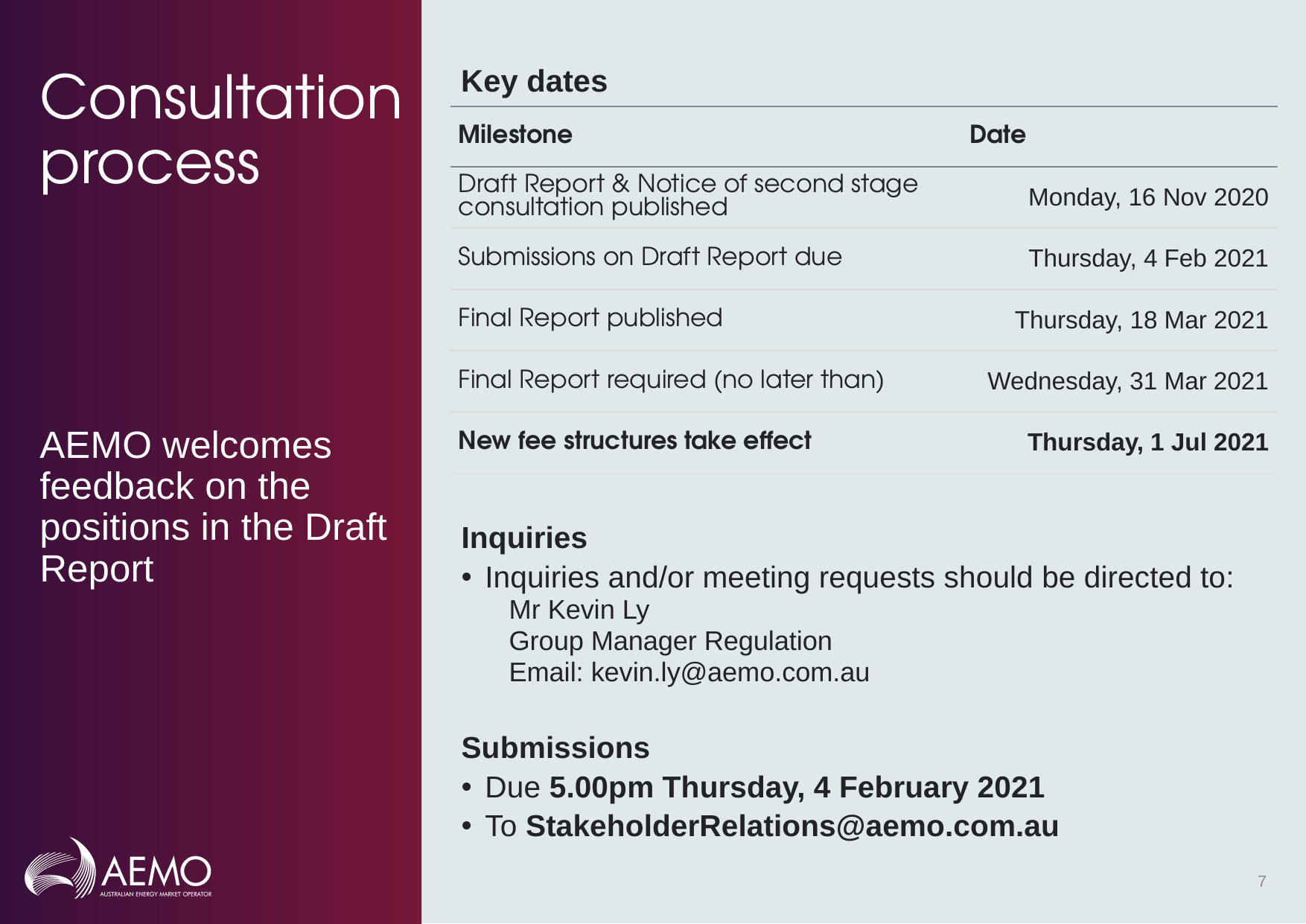

# Consultation process
Key dates
| Milestone | Date |
| --- | --- |
| Draft Report & Notice of second stage consultation published | Monday, 16 Nov 2020 |
| Submissions on Draft Report due | Thursday, 4 Feb 2021 |
| Final Report published | Thursday, 18 Mar 2021 |
| Final Report required (no later than) | Wednesday, 31 Mar 2021 |
| New fee structures take effect | Thursday, 1 Jul 2021 |
AEMO welcomes feedback on the positions in the Draft Report
Inquiries
Inquiries and/or meeting requests should be directed to:
Mr Kevin Ly
Group Manager Regulation
Email: kevin.ly@aemo.com.au

Submissions
Due 5.00pm Thursday, 4 February 2021
To StakeholderRelations@aemo.com.au
7